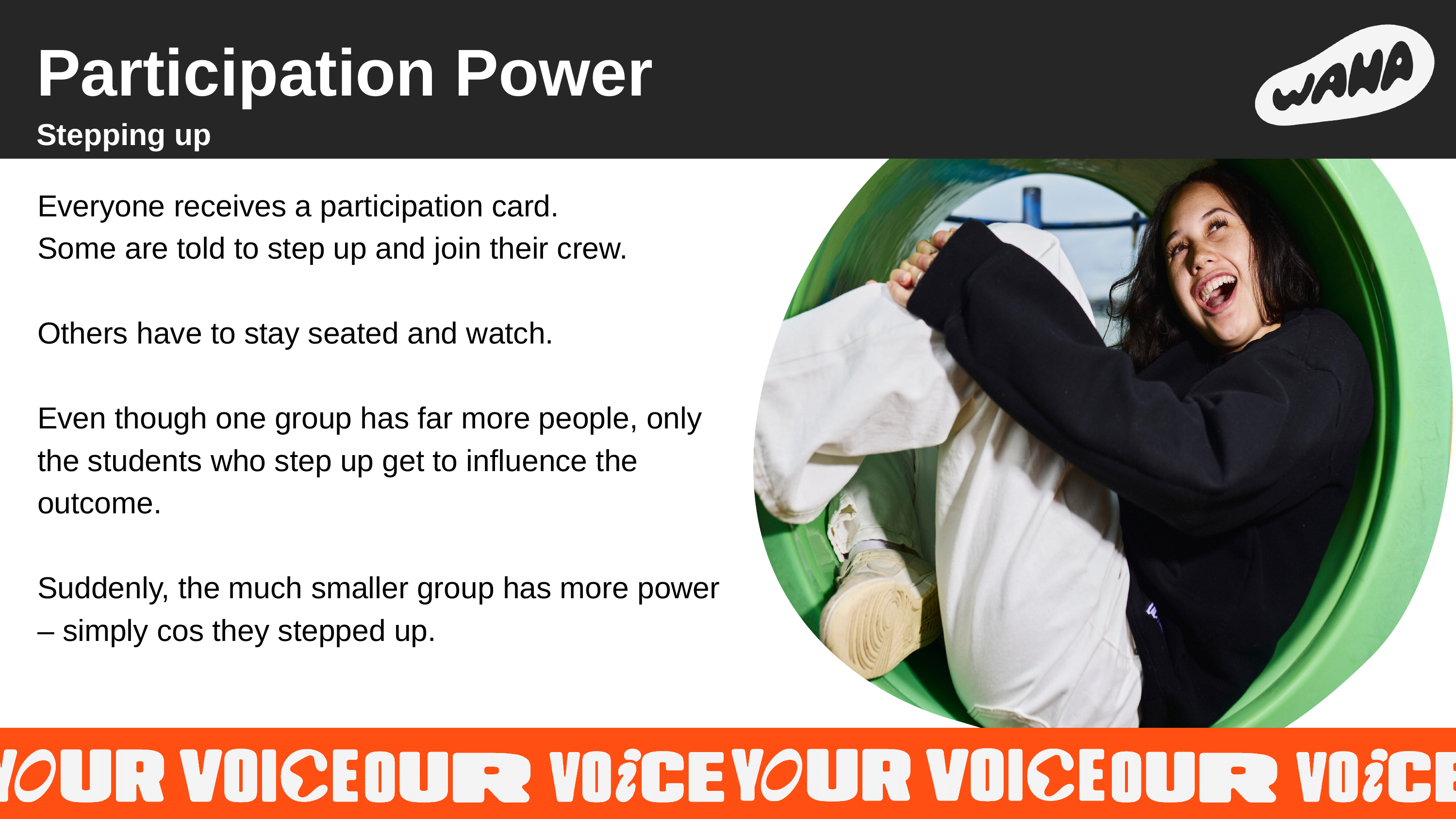

Participation Power
Stepping up

Everyone receives a participation card.
Some are told to step up and join their crew.

Others have to stay seated and watch.

Even though one group has far more people, only the students who step up get to influence the outcome.

Suddenly, the much smaller group has more power – simply cos they stepped up.